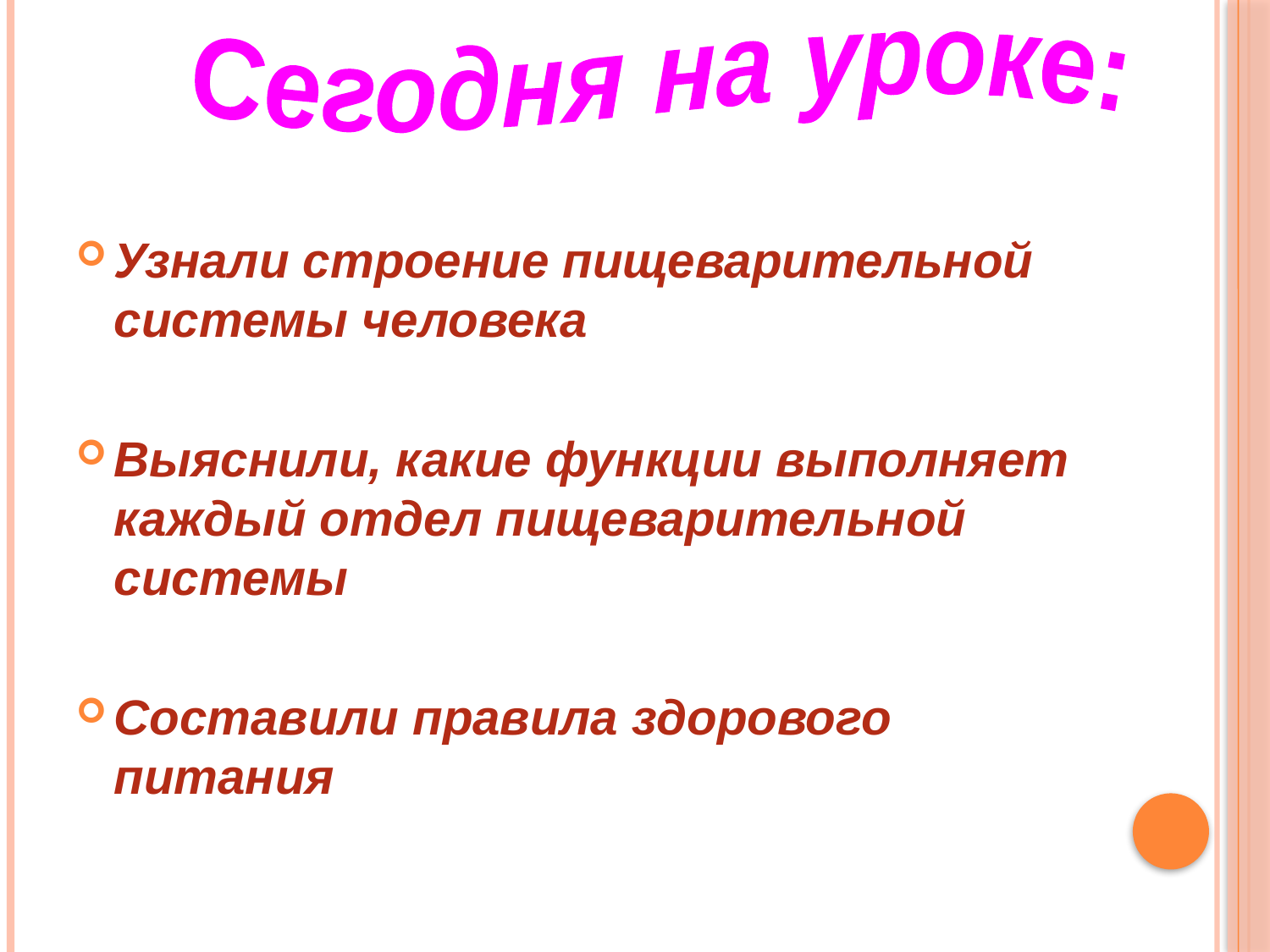

Сегодня на уроке:
Узнали строение пищеварительной системы человека

Выяснили, какие функции выполняет каждый отдел пищеварительной системы

Составили правила здорового питания